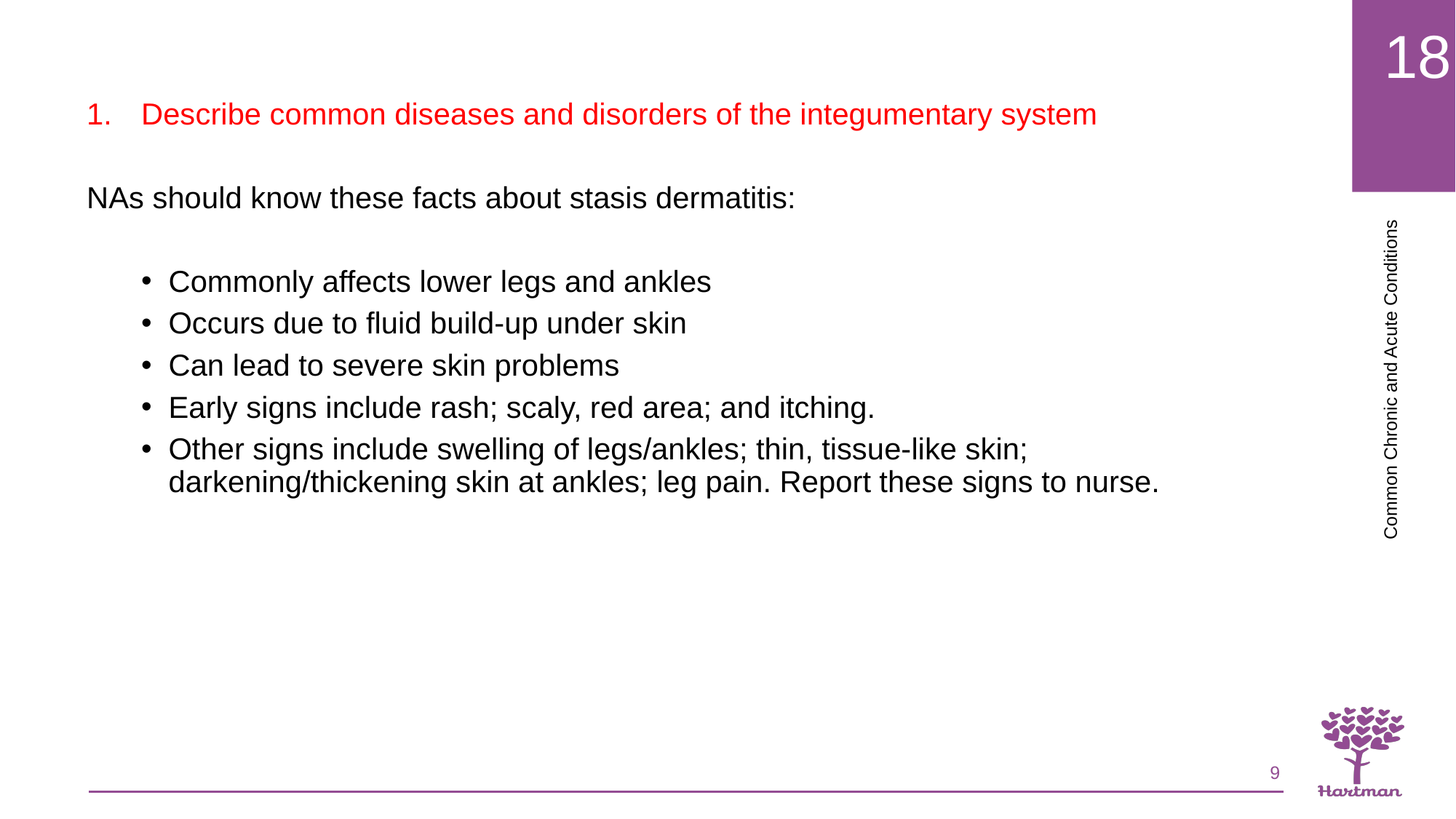

Describe common diseases and disorders of the integumentary system

NAs should know these facts about stasis dermatitis:

Commonly affects lower legs and ankles
Occurs due to fluid build-up under skin
Can lead to severe skin problems
Early signs include rash; scaly, red area; and itching.
Other signs include swelling of legs/ankles; thin, tissue-like skin; darkening/thickening skin at ankles; leg pain. Report these signs to nurse.

9